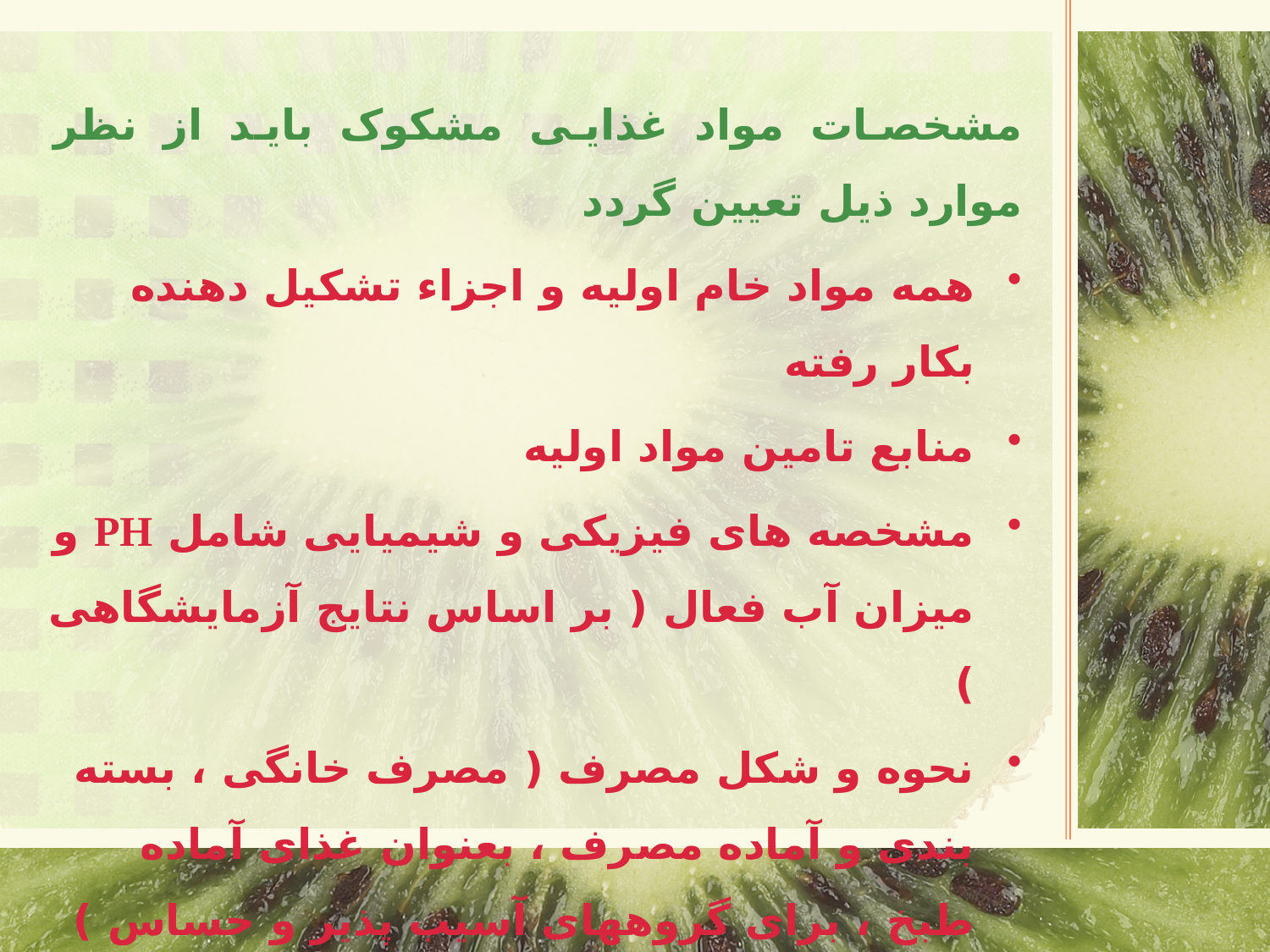

مشخصات مواد غذایی مشکوک باید از نظر موارد ذیل تعیین گردد
همه مواد خام اولیه و اجزاء تشکیل دهنده بکار رفته
منابع تامین مواد اولیه
مشخصه های فیزیکی و شیمیایی شامل PH و میزان آب فعال ( بر اساس نتایج آزمایشگاهی )
نحوه و شکل مصرف ( مصرف خانگی ، بسته بندی و آماده مصرف ، بعنوان غذای آماده طبخ ، برای گروههای آسیب پذیر و حساس )